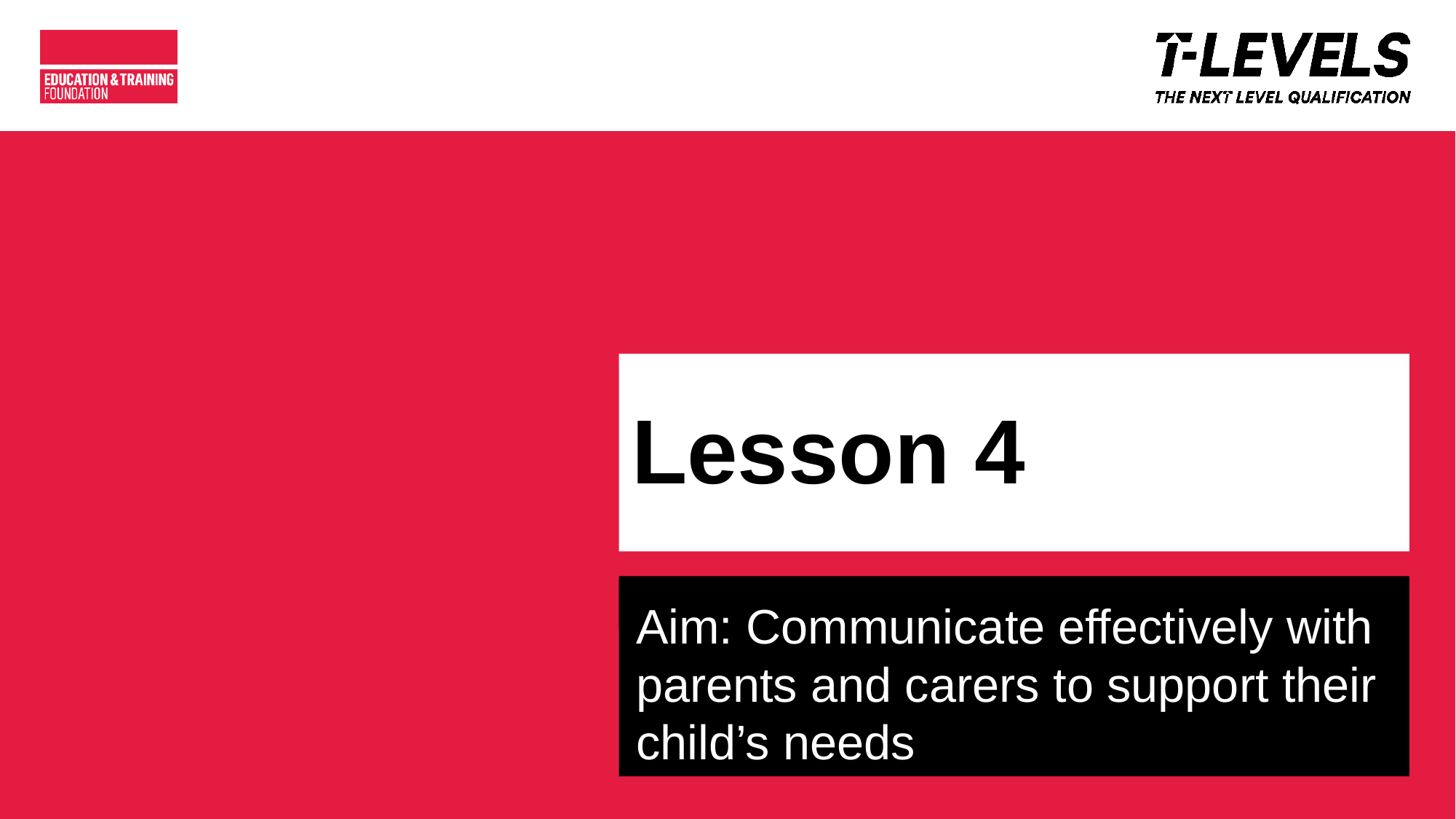

# Lesson 4
Aim: Communicate effectively with parents and carers to support their child’s needs